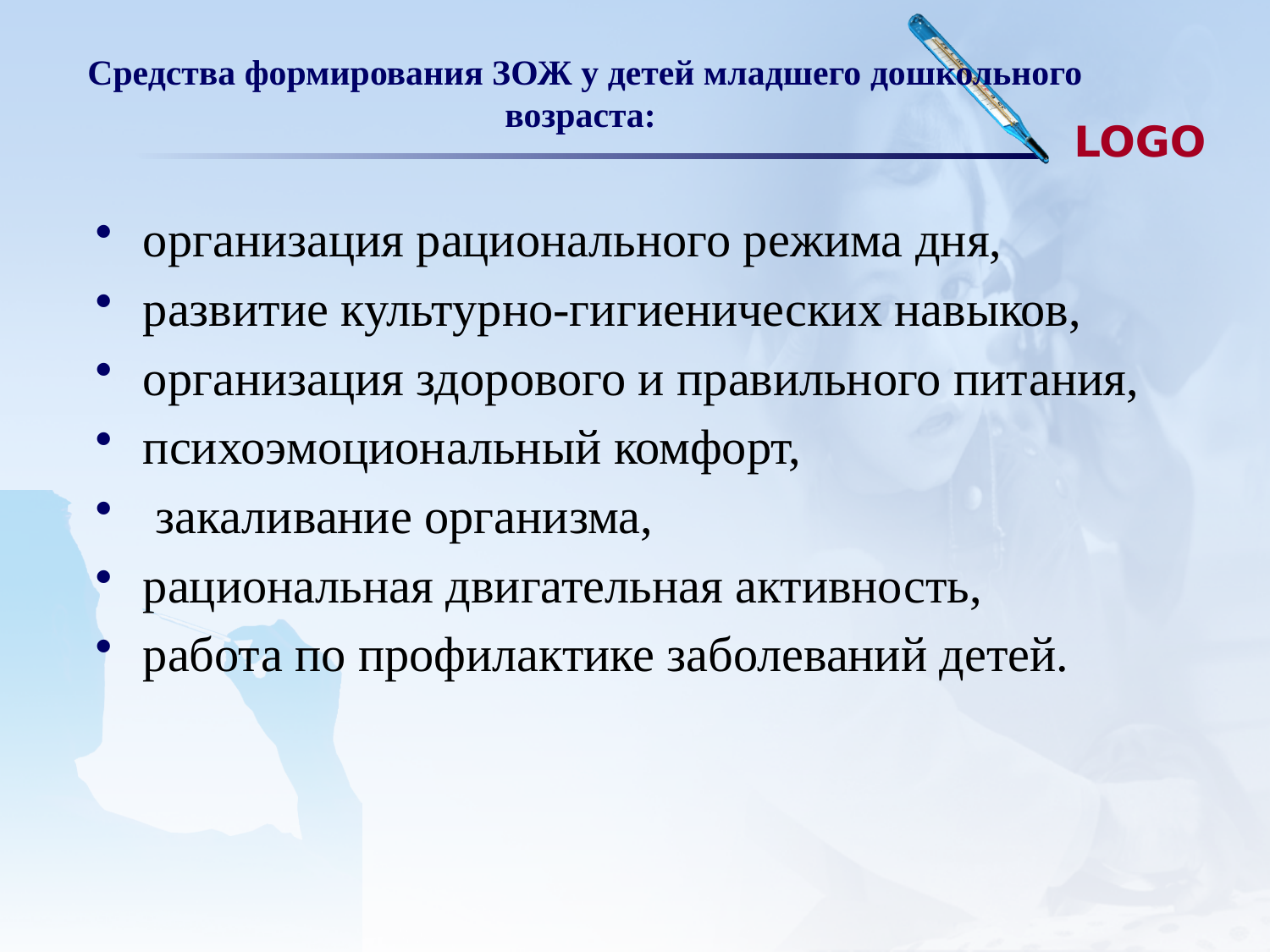

# Средства формирования ЗОЖ у детей младшего дошкольного возраста:
организация рационального режима дня,
развитие культурно-гигиенических навыков,
организация здорового и правильного питания,
психоэмоциональный комфорт,
 закаливание организма,
рациональная двигательная активность,
работа по профилактике заболеваний детей.